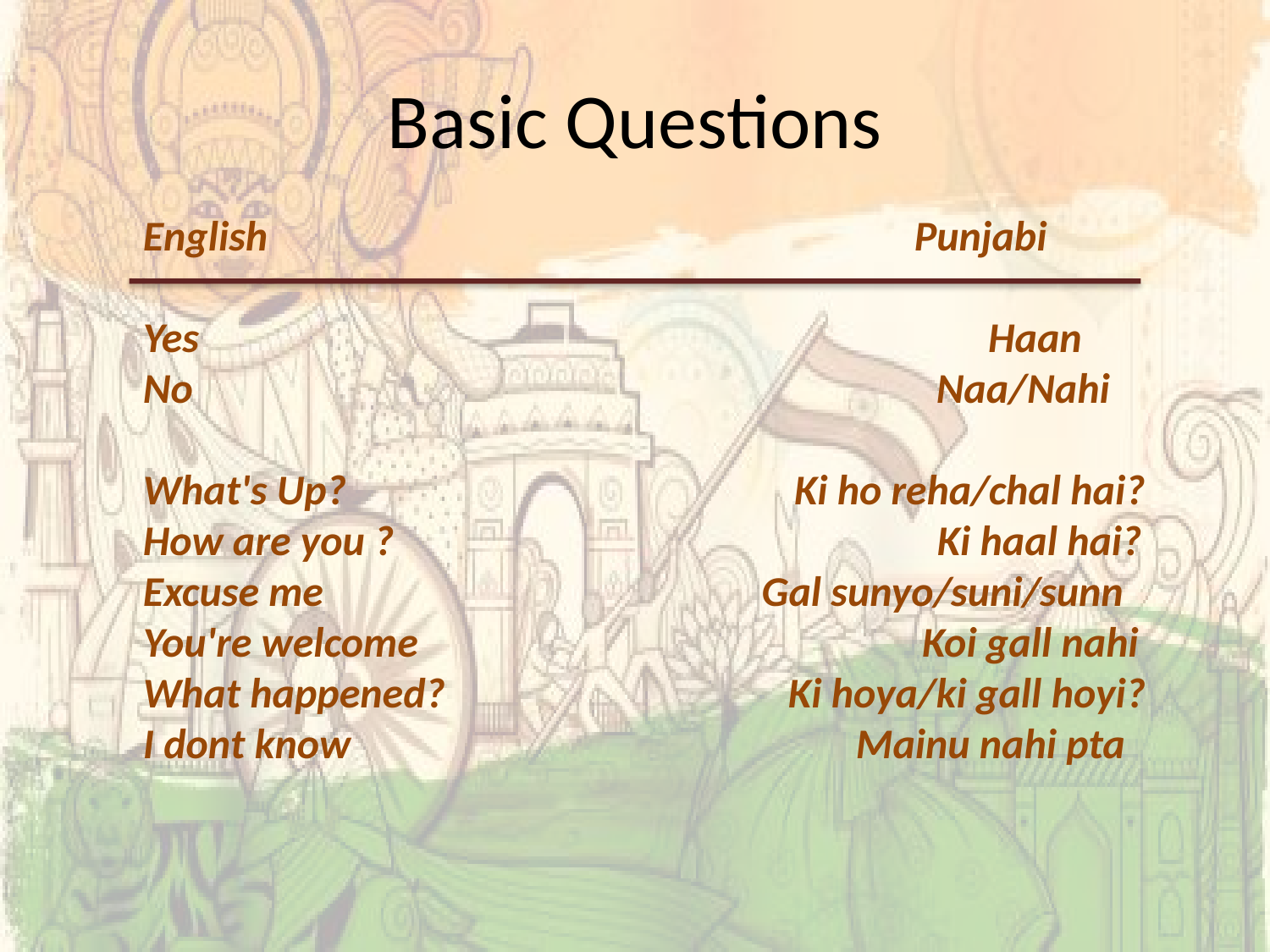

# Basic Questions
English                                                                    Punjabi

Yes                                                                                   Haan
No                                                                              Naa/Nahi

What's Up?                                               Ki ho reha/chal hai?
How are you ?                                                         Ki haal hai?
Excuse me                                              Gal sunyo/suni/sunn
You're welcome                                                     Koi gall nahi
What happened?                                    Ki hoya/ki gall hoyi?
I dont know                                                     Mainu nahi pta